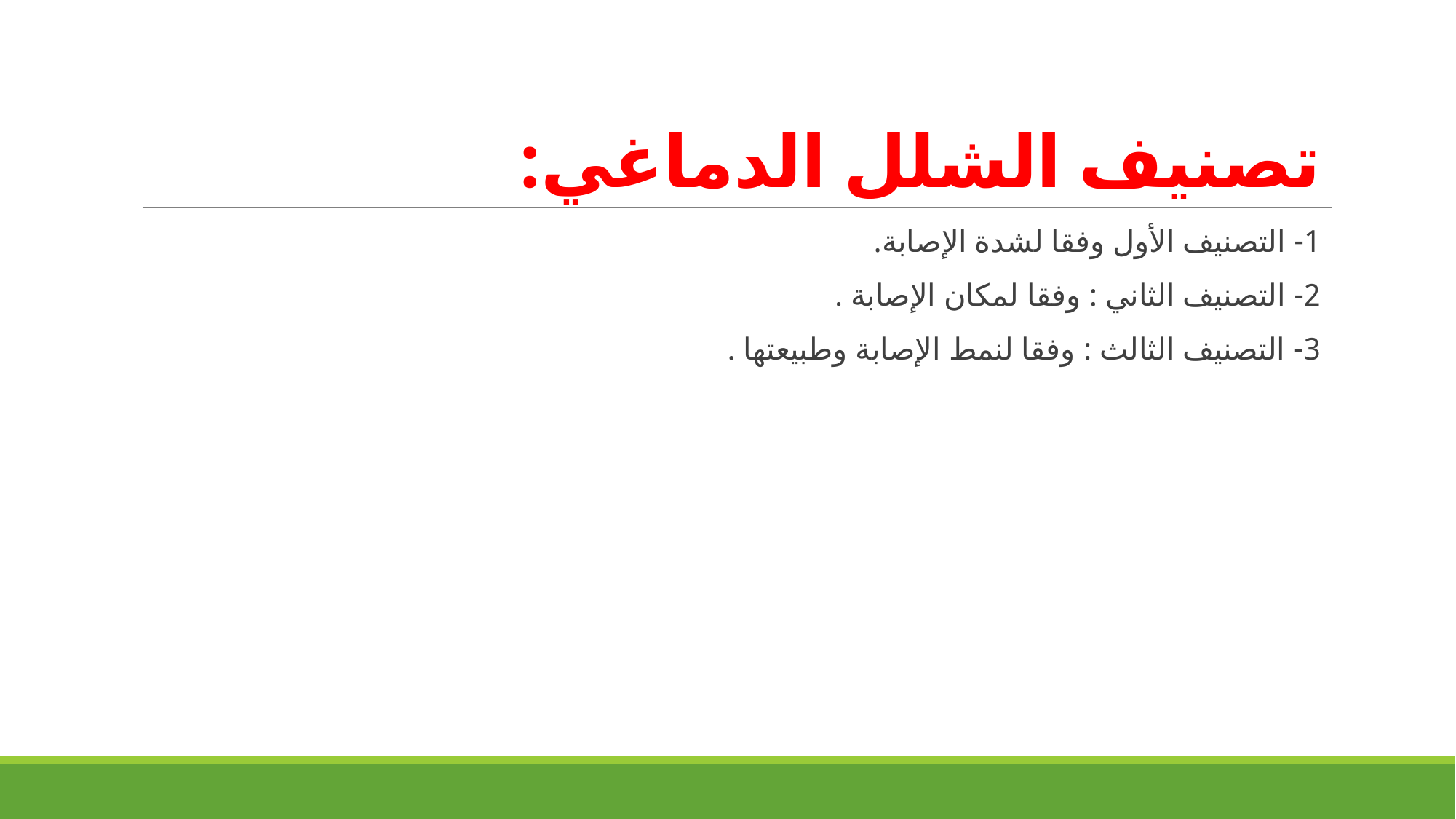

# تصنيف الشلل الدماغي:
1- التصنيف الأول وفقا لشدة الإصابة.
2- التصنيف الثاني : وفقا لمكان الإصابة .
3- التصنيف الثالث : وفقا لنمط الإصابة وطبيعتها .